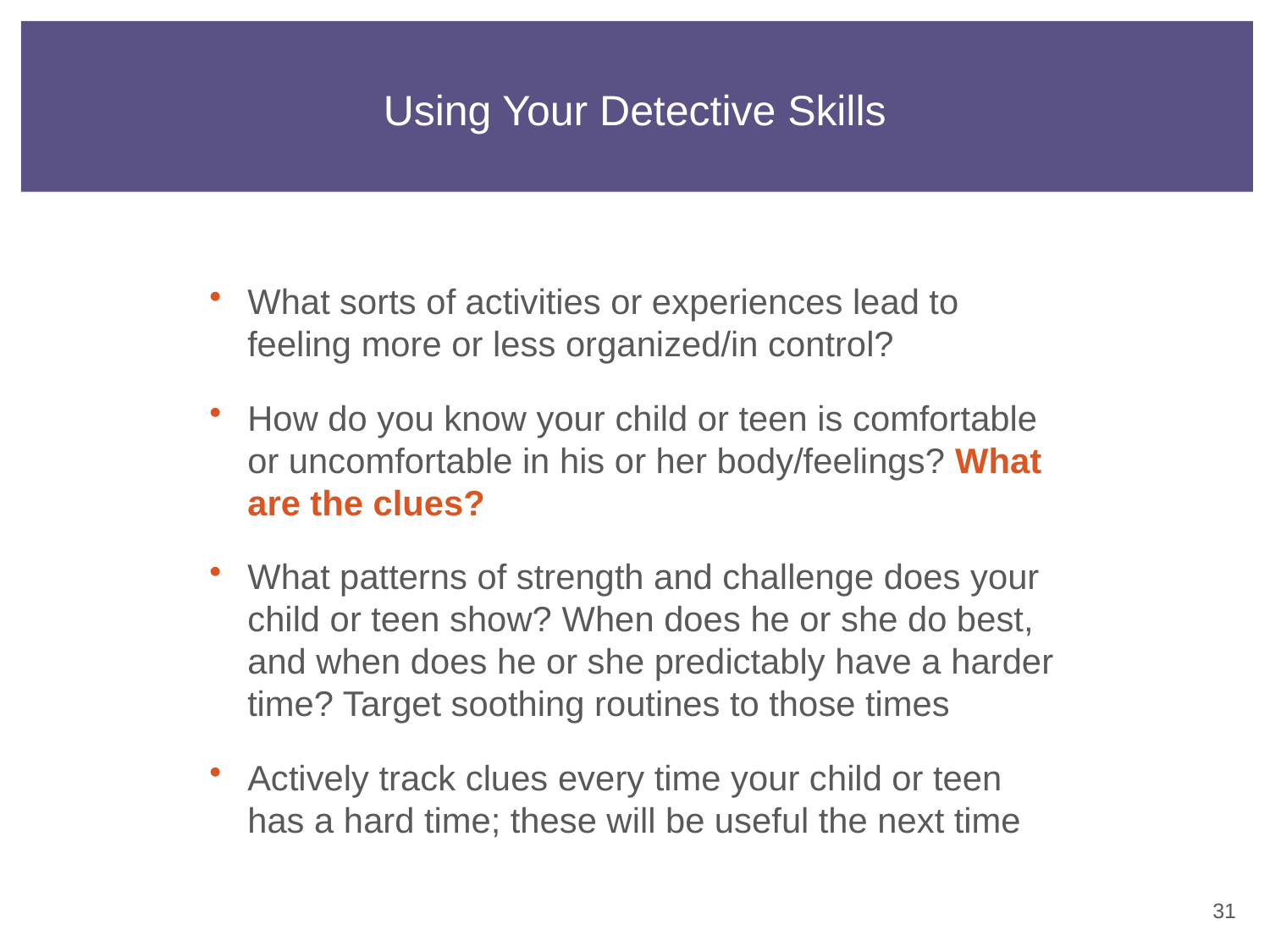

# Using Your Detective Skills
What sorts of activities or experiences lead to feeling more or less organized/in control?
How do you know your child or teen is comfortable or uncomfortable in his or her body/feelings? What are the clues?
What patterns of strength and challenge does your child or teen show? When does he or she do best, and when does he or she predictably have a harder time? Target soothing routines to those times
Actively track clues every time your child or teen has a hard time; these will be useful the next time
31